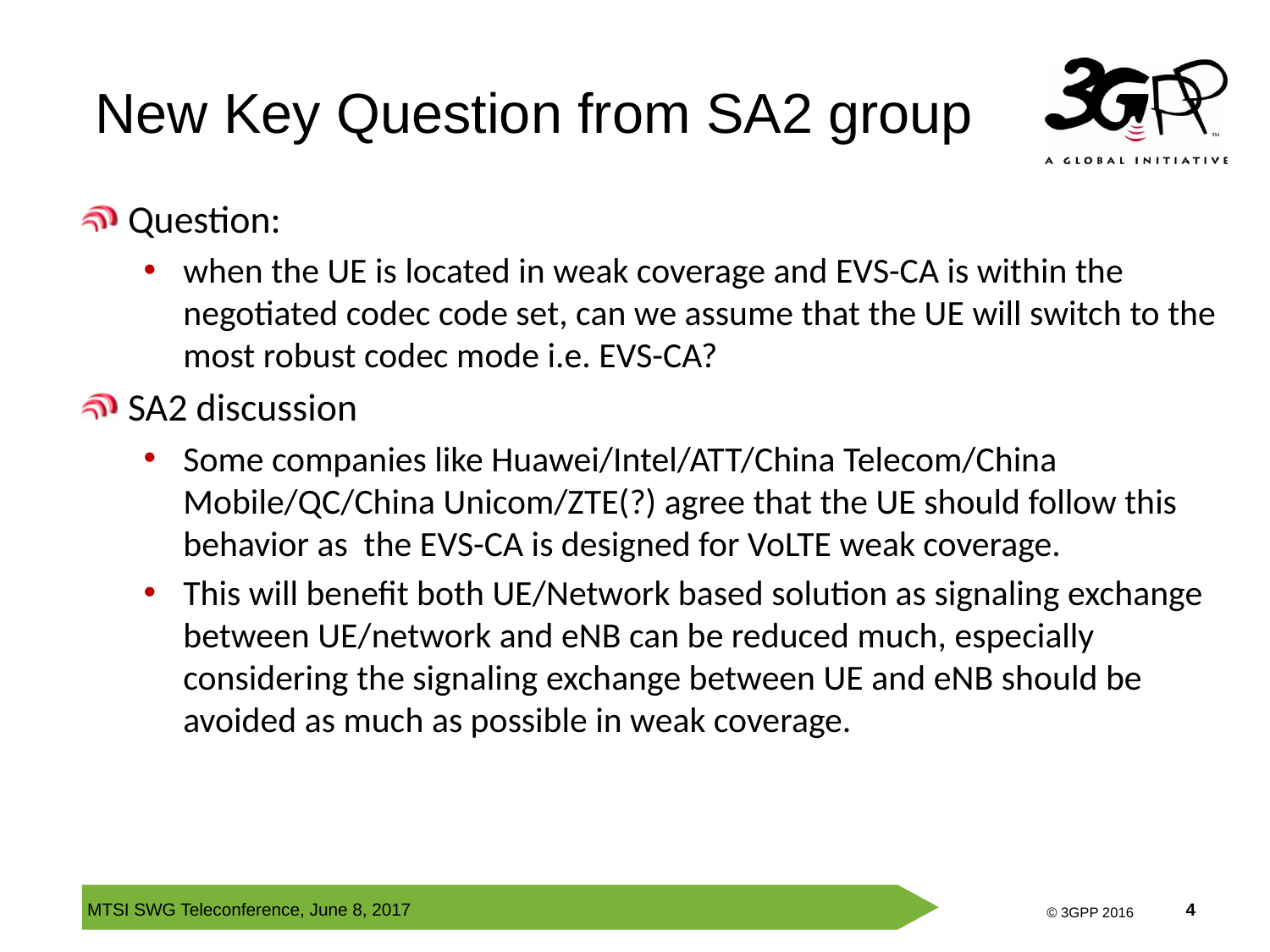

# New Key Question from SA2 group
Question:
when the UE is located in weak coverage and EVS-CA is within the negotiated codec code set, can we assume that the UE will switch to the most robust codec mode i.e. EVS-CA?
SA2 discussion
Some companies like Huawei/Intel/ATT/China Telecom/China Mobile/QC/China Unicom/ZTE(?) agree that the UE should follow this behavior as  the EVS-CA is designed for VoLTE weak coverage.
This will benefit both UE/Network based solution as signaling exchange between UE/network and eNB can be reduced much, especially considering the signaling exchange between UE and eNB should be avoided as much as possible in weak coverage.